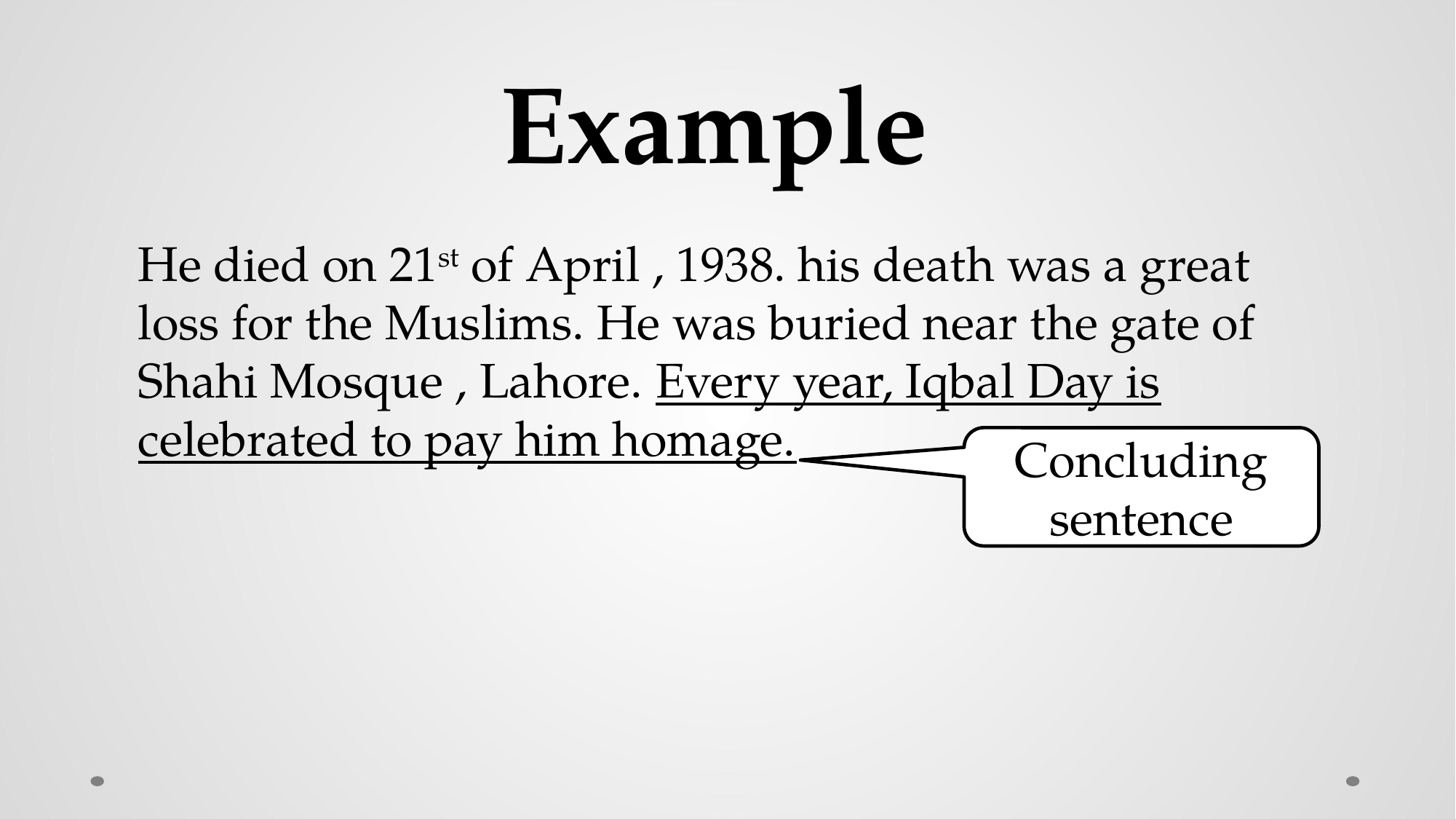

# Example
He died on 21st of April , 1938. his death was a great loss for the Muslims. He was buried near the gate of Shahi Mosque , Lahore. Every year, Iqbal Day is celebrated to pay him homage.
Concluding sentence